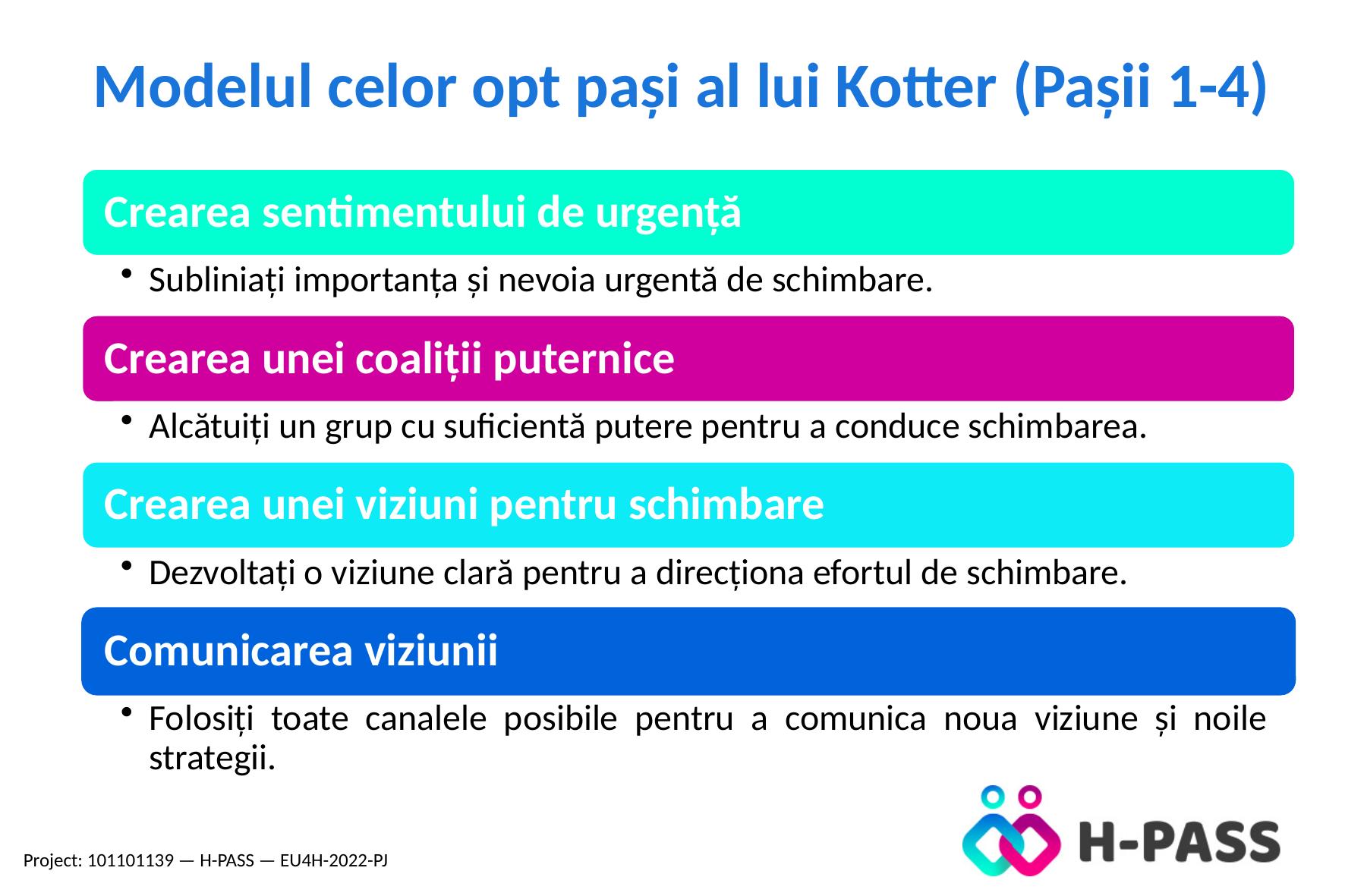

Modelul celor opt pași al lui Kotter (Pașii 1-4)
Crearea sentimentului de urgență
Subliniați importanța și nevoia urgentă de schimbare.
Crearea unei coaliții puternice
Alcătuiți un grup cu suficientă putere pentru a conduce schimbarea.
Crearea unei viziuni pentru schimbare
Dezvoltați o viziune clară pentru a direcționa efortul de schimbare.
Comunicarea viziunii
Folosiți toate canalele posibile pentru a comunica noua viziune și noile strategii.
Project: 101101139 — H-PASS — EU4H-2022-PJ